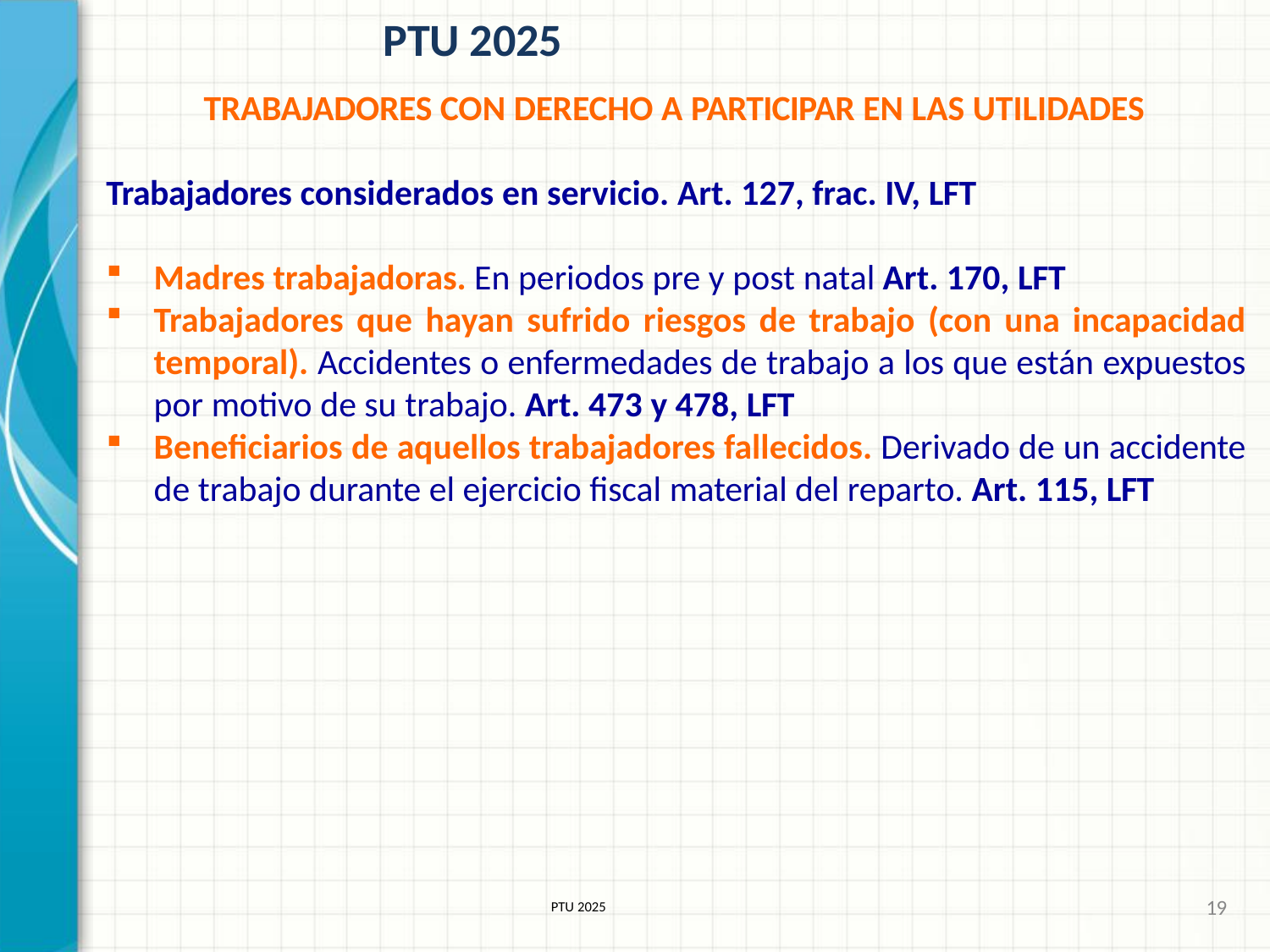

# PTU 2025
TRABAJADORES CON DERECHO A PARTICIPAR EN LAS UTILIDADES
Trabajadores considerados en servicio. Art. 127, frac. IV, LFT
Madres trabajadoras. En periodos pre y post natal Art. 170, LFT
Trabajadores que hayan sufrido riesgos de trabajo (con una incapacidad temporal). Accidentes o enfermedades de trabajo a los que están expuestos por motivo de su trabajo. Art. 473 y 478, LFT
Beneficiarios de aquellos trabajadores fallecidos. Derivado de un accidente de trabajo durante el ejercicio fiscal material del reparto. Art. 115, LFT
19
PTU 2025